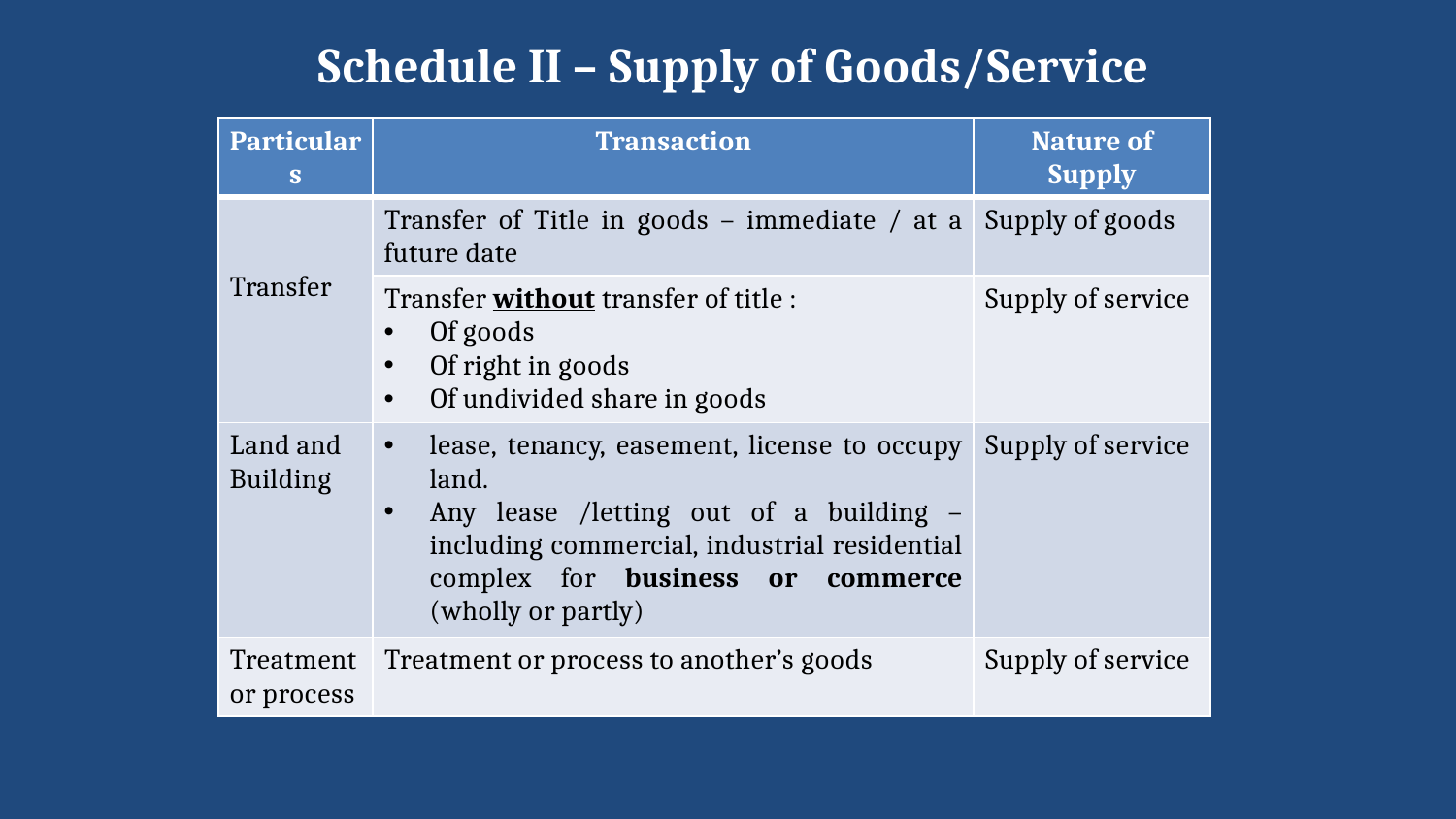

Schedule II – Supply of Goods/Service
| Particulars | Transaction | Nature of Supply |
| --- | --- | --- |
| Transfer | Transfer of Title in goods – immediate / at a future date | Supply of goods |
|  | Transfer without transfer of title : Of goods Of right in goods Of undivided share in goods | Supply of service |
| Land and Building | lease, tenancy, easement, license to occupy land. Any lease /letting out of a building – including commercial, industrial residential complex for business or commerce (wholly or partly) | Supply of service |
| Treatment or process | Treatment or process to another’s goods | Supply of service |